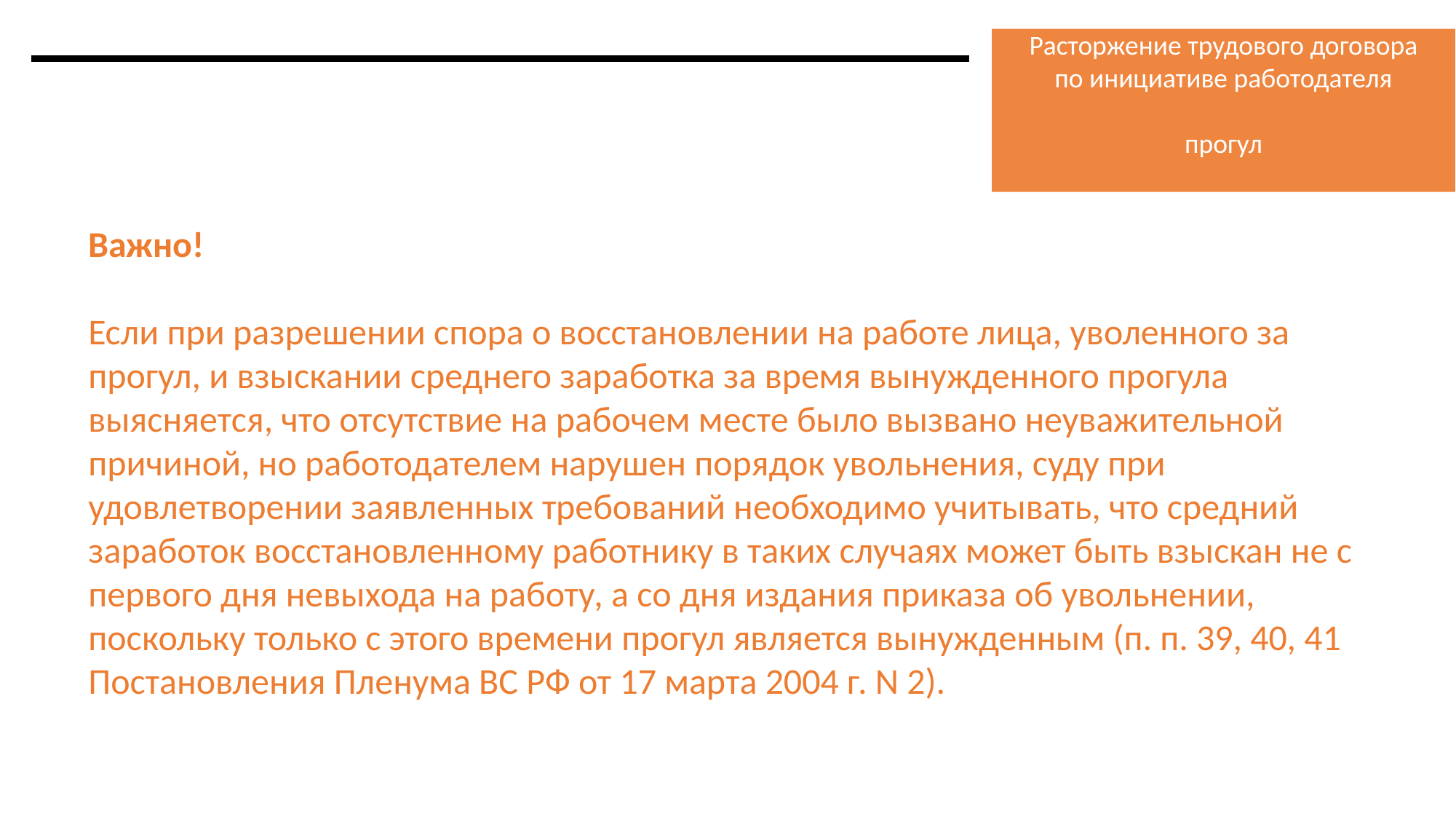

Расторжение трудового договора по инициативе работодателя

прогул

Важно!

Если при разрешении спора о восстановлении на работе лица, уволенного за прогул, и взыскании среднего заработка за время вынужденного прогула выясняется, что отсутствие на рабочем месте было вызвано неуважительной причиной, но работодателем нарушен порядок увольнения, суду при удовлетворении заявленных требований необходимо учитывать, что средний заработок восстановленному работнику в таких случаях может быть взыскан не с первого дня невыхода на работу, а со дня издания приказа об увольнении, поскольку только с этого времени прогул является вынужденным (п. п. 39, 40, 41 Постановления Пленума ВС РФ от 17 марта 2004 г. N 2).